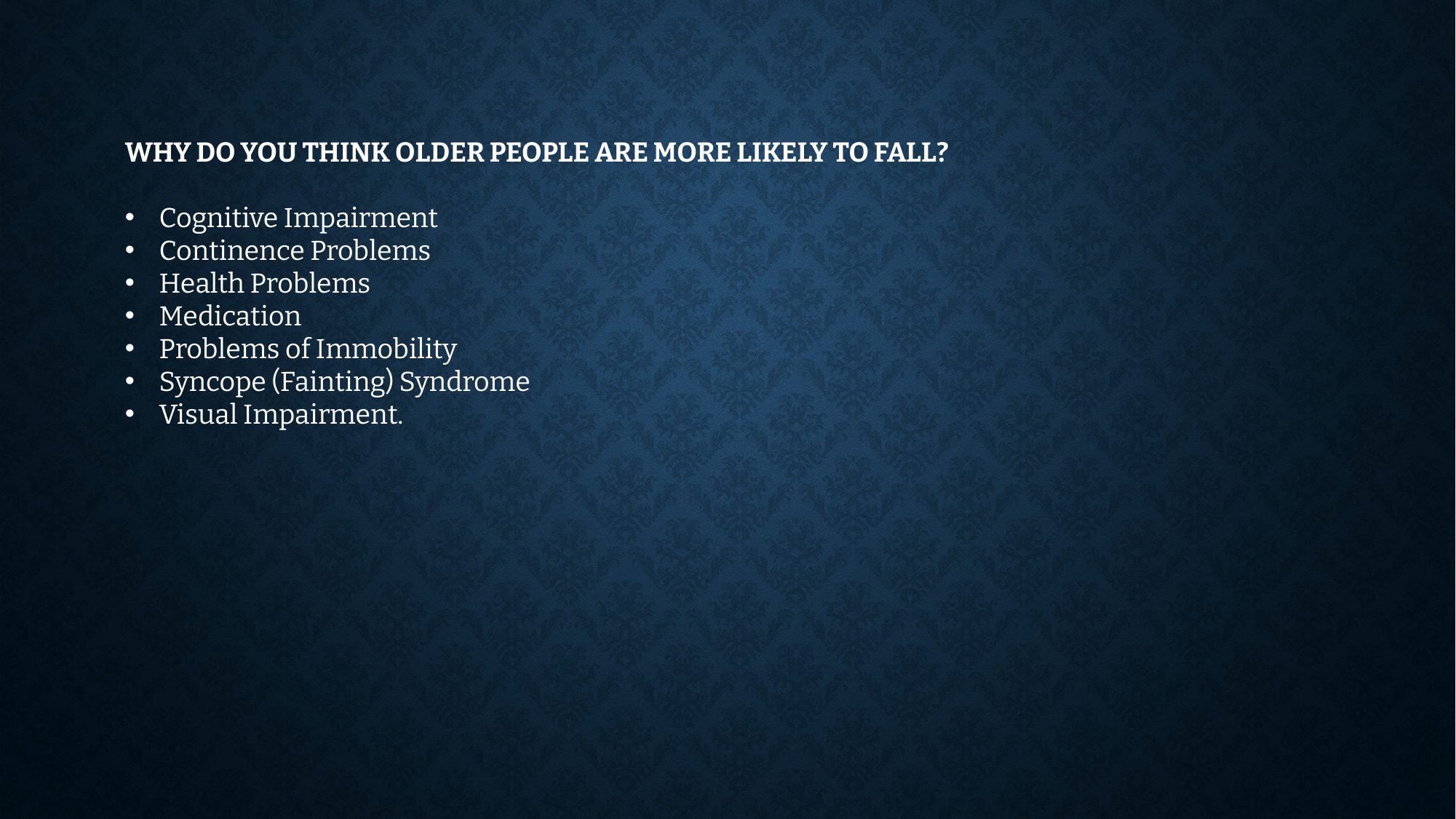

WHY DO YOU THINK OLDER PEOPLE ARE MORE LIKELY TO FALL?

Cognitive Impairment
Continence Problems
Health Problems
Medication
Problems of Immobility
Syncope (Fainting) Syndrome
Visual Impairment.